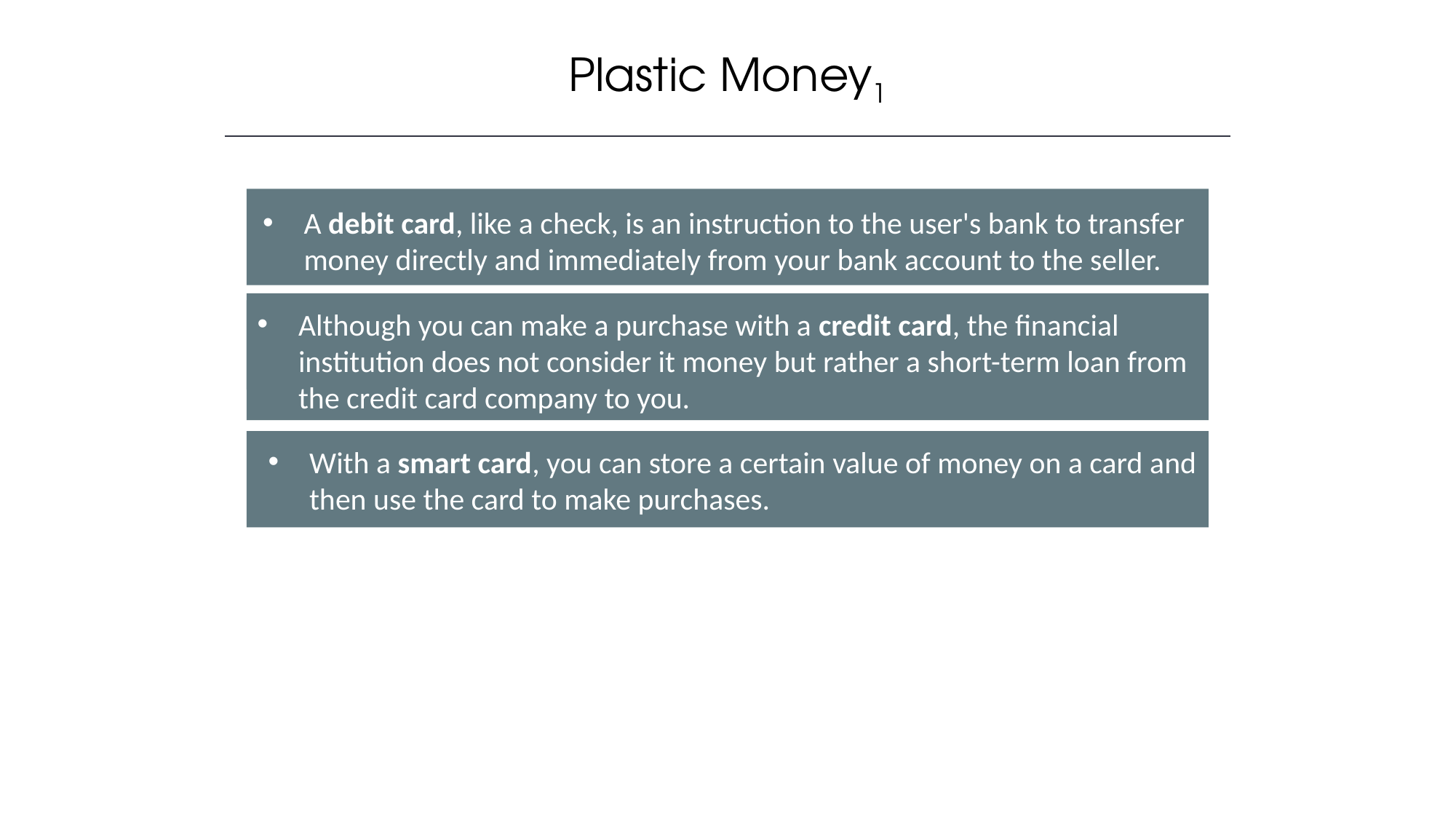

Plastic Money1

A debit card, like a check, is an instruction to the user's bank to transfer money directly and immediately from your bank account to the seller.

Although you can make a purchase with a credit card, the financial institution does not consider it money but rather a short-term loan from the credit card company to you.

With a smart card, you can store a certain value of money on a card and then use the card to make purchases.